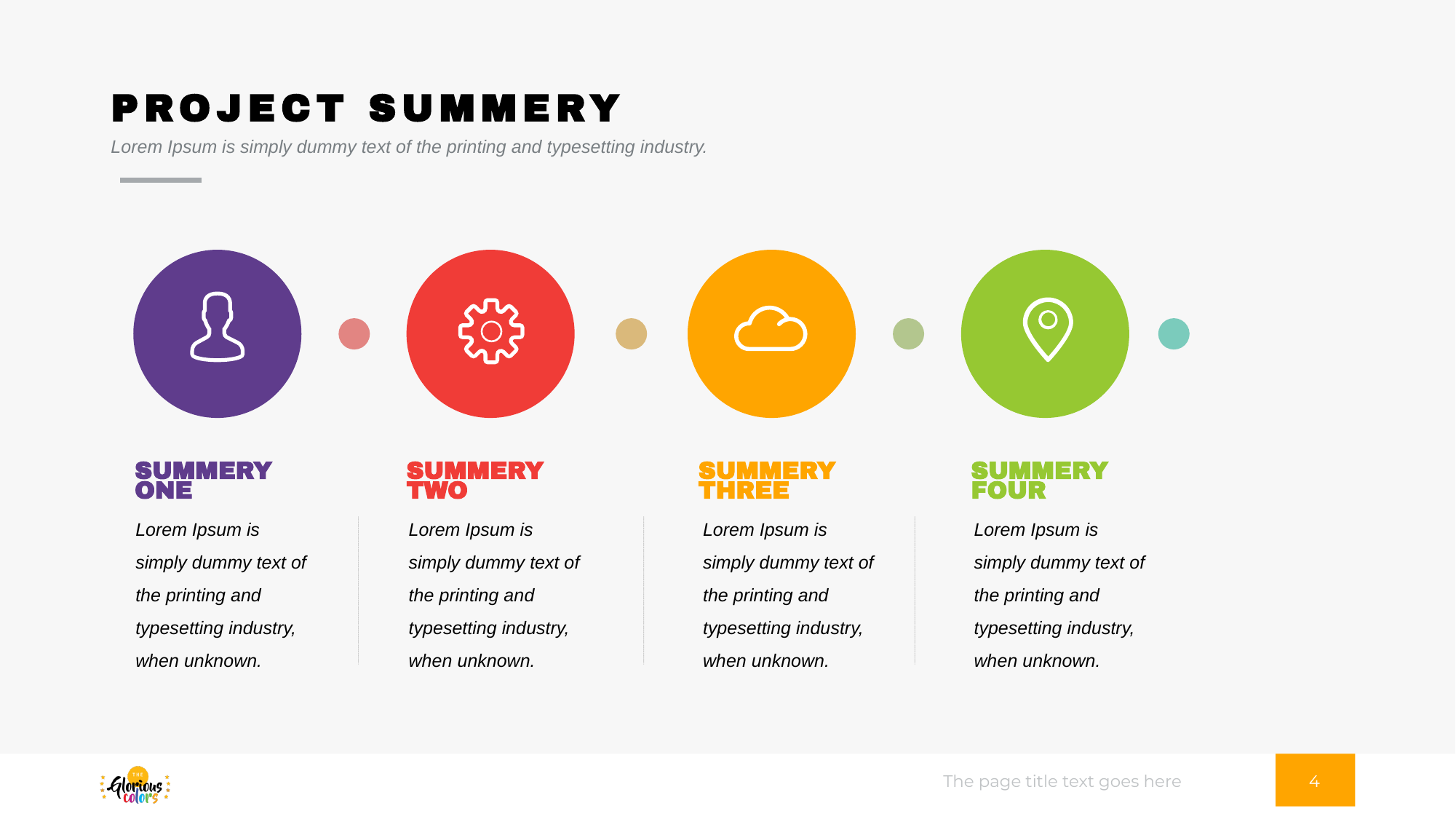

# PROJECT SUMMERY
Lorem Ipsum is simply dummy text of the printing and typesetting industry.

SUMMERY
ONE
SUMMERY
TWO
SUMMERY
THREE
SUMMERY
FOUR
Lorem Ipsum is simply dummy text of the printing and typesetting industry, when unknown.
Lorem Ipsum is simply dummy text of the printing and typesetting industry, when unknown.
Lorem Ipsum is simply dummy text of the printing and typesetting industry, when unknown.
Lorem Ipsum is simply dummy text of the printing and typesetting industry, when unknown.
The page title text goes here
4